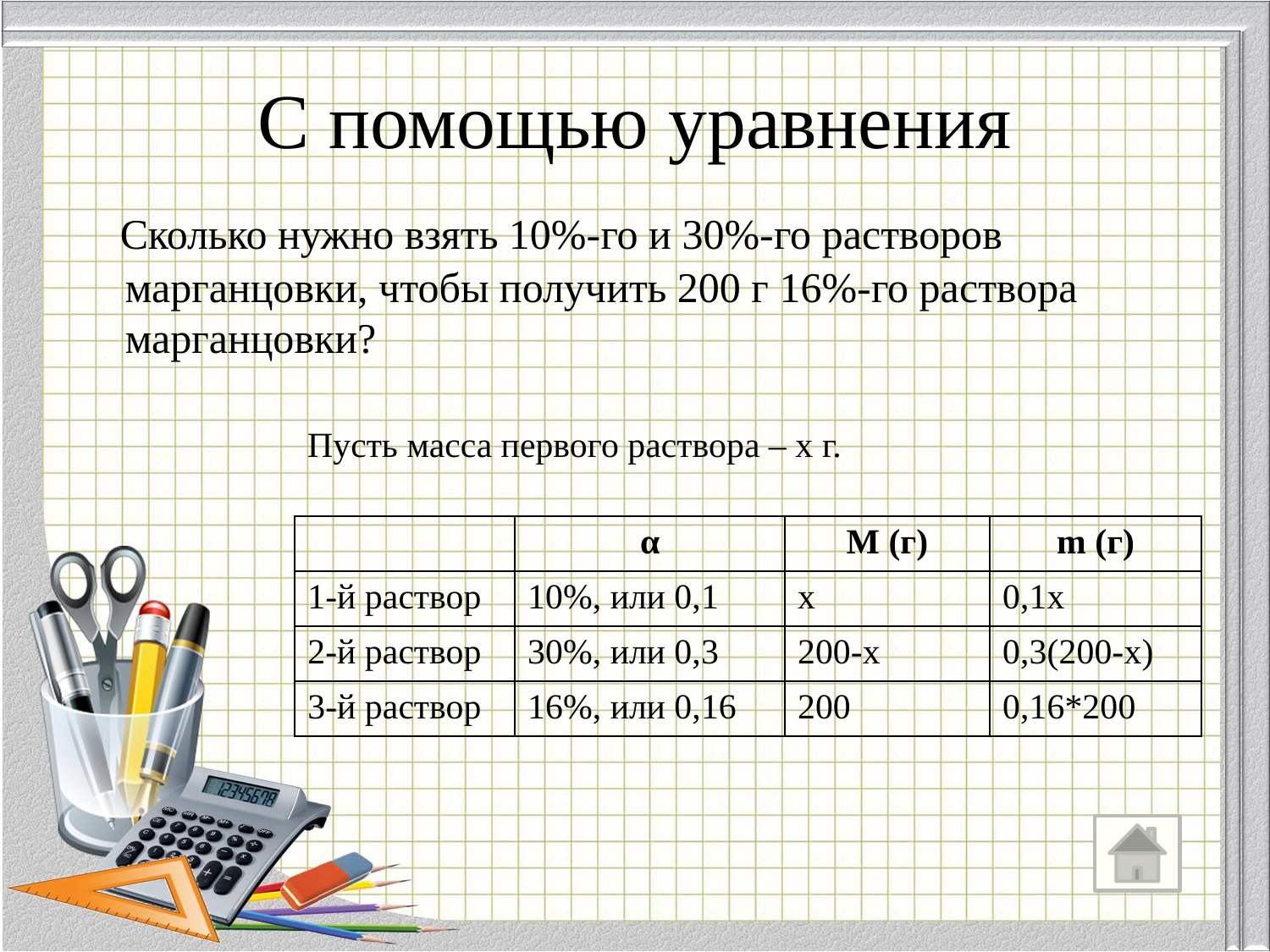

# С помощью уравнения
   Сколько нужно взять 10%-го и 30%-го растворов марганцовки, чтобы получить 200 г 16%-го раствора марганцовки?
Пусть масса первого раствора – х г.

|  | α | М (г) | m (г) |
| --- | --- | --- | --- |
| 1-й раствор | 10%, или 0,1 | х | 0,1х |
| 2-й раствор | 30%, или 0,3 | 200-х | 0,3(200-х) |
| 3-й раствор | 16%, или 0,16 | 200 | 0,16\*200 |